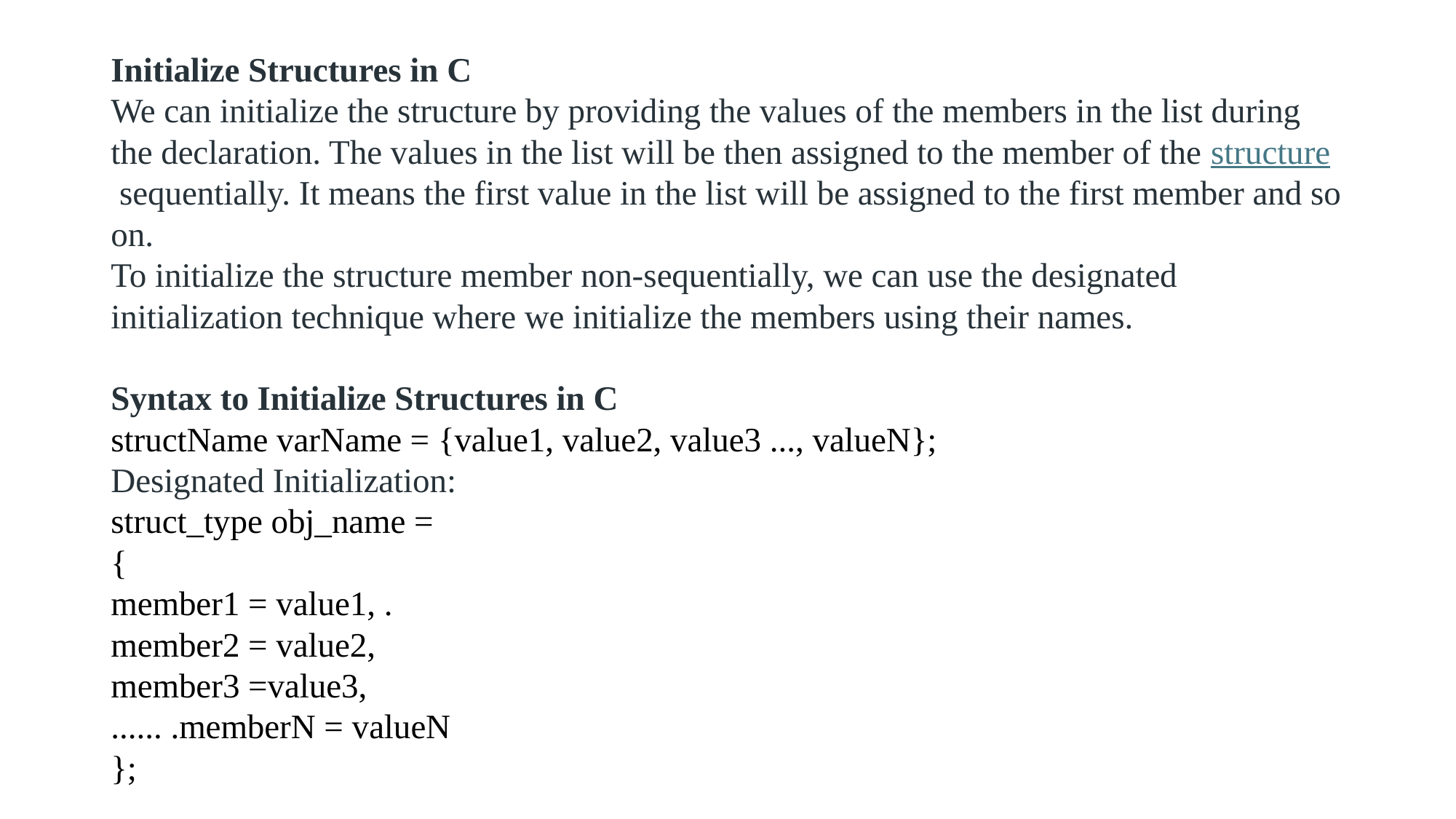

Initialize Structures in C
We can initialize the structure by providing the values of the members in the list during the declaration. The values in the list will be then assigned to the member of the structure sequentially. It means the first value in the list will be assigned to the first member and so on.
To initialize the structure member non-sequentially, we can use the designated initialization technique where we initialize the members using their names.

Syntax to Initialize Structures in C
structName varName = {value1, value2, value3 ..., valueN};
Designated Initialization:
struct_type obj_name =
{
member1 = value1, .
member2 = value2,
member3 =value3,
...... .memberN = valueN
};